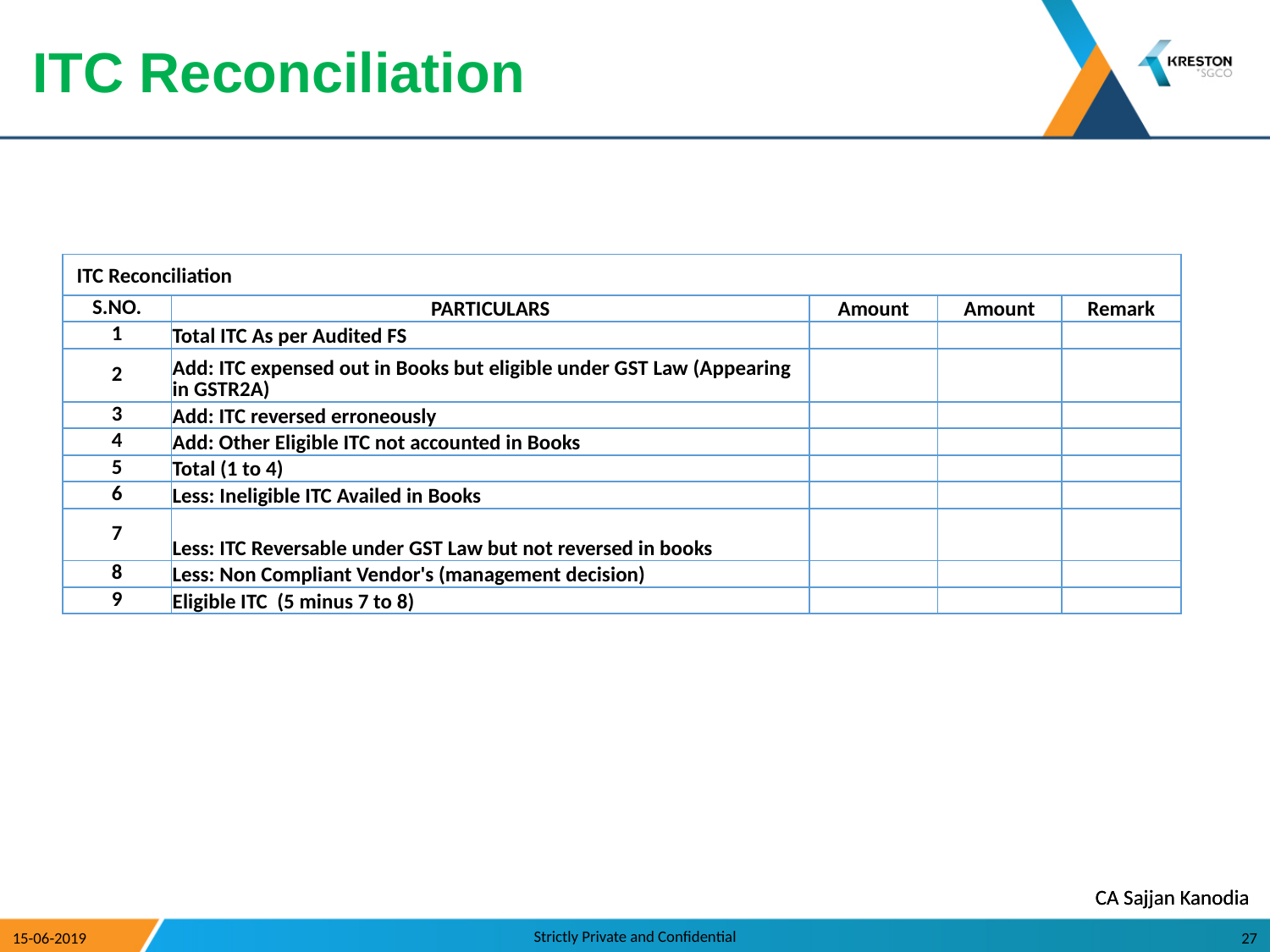

ITC Reconciliation
| ITC Reconciliation |  |  |  |  |
| --- | --- | --- | --- | --- |
| S.NO. | PARTICULARS | Amount | Amount | Remark |
| 1 | Total ITC As per Audited FS |  |  |  |
| 2 | Add: ITC expensed out in Books but eligible under GST Law (Appearing in GSTR2A) |  |  |  |
| 3 | Add: ITC reversed erroneously |  |  |  |
| 4 | Add: Other Eligible ITC not accounted in Books |  |  |  |
| 5 | Total (1 to 4) |  |  |  |
| 6 | Less: Ineligible ITC Availed in Books |  |  |  |
| 7 | Less: ITC Reversable under GST Law but not reversed in books |  |  |  |
| 8 | Less: Non Compliant Vendor's (management decision) |  |  |  |
| 9 | Eligible ITC (5 minus 7 to 8) |  |  |  |